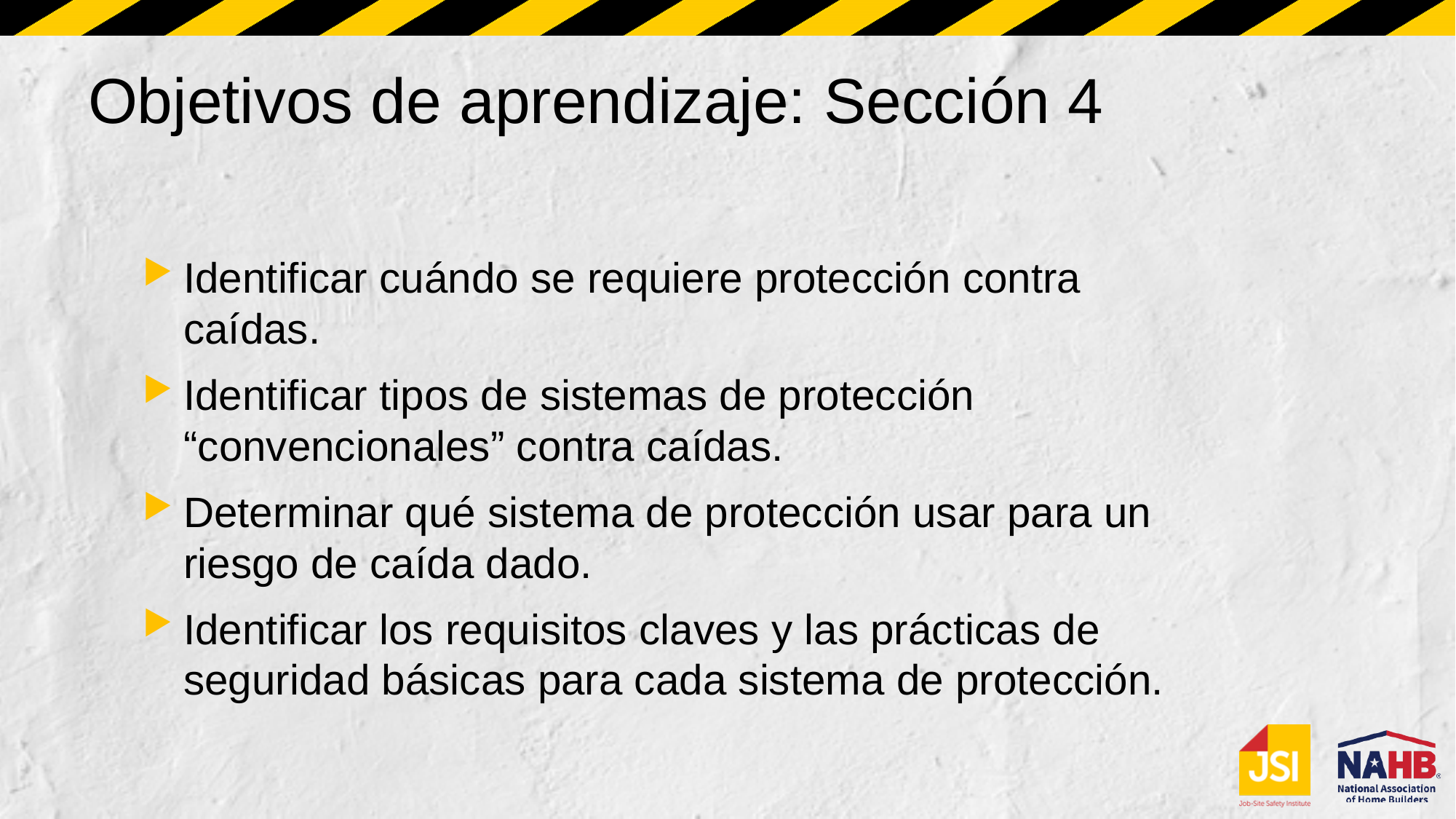

# Objetivos de aprendizaje: Sección 4
Identificar cuándo se requiere protección contra caídas.
Identificar tipos de sistemas de protección “convencionales” contra caídas.
Determinar qué sistema de protección usar para un riesgo de caída dado.
Identificar los requisitos claves y las prácticas de seguridad básicas para cada sistema de protección.